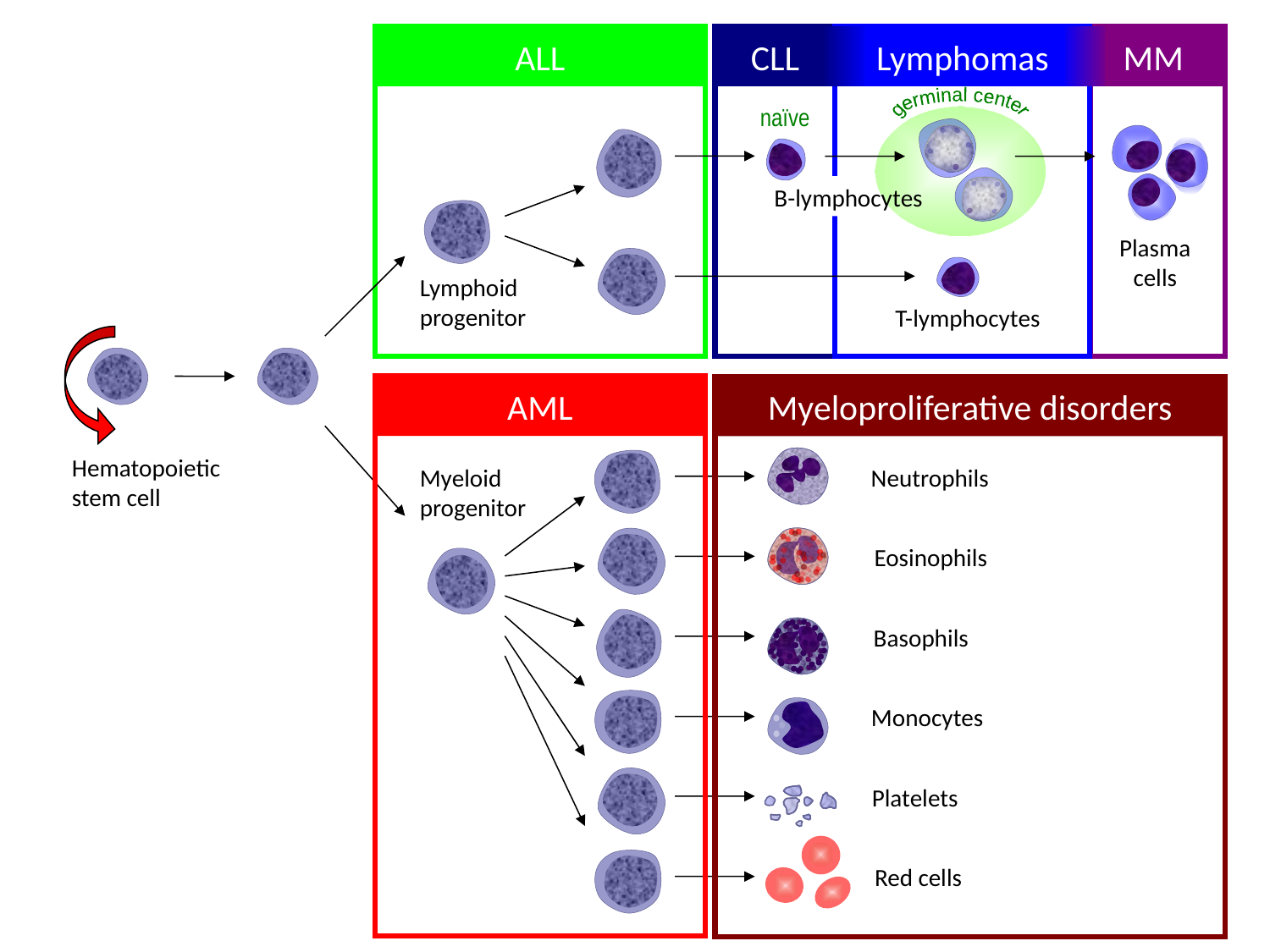

ALL

CLL

Lymphomas

MM
naïve
germinal center

B-lymphocytes

Plasma
cells

Lymphoid
progenitor

T-lymphocytes

Hematopoietic
stem cell

AML
Myeloproliferative disorders

Neutrophils

Eosinophils

Basophils

Monocytes

Platelets

Red cells

Myeloid
progenitor